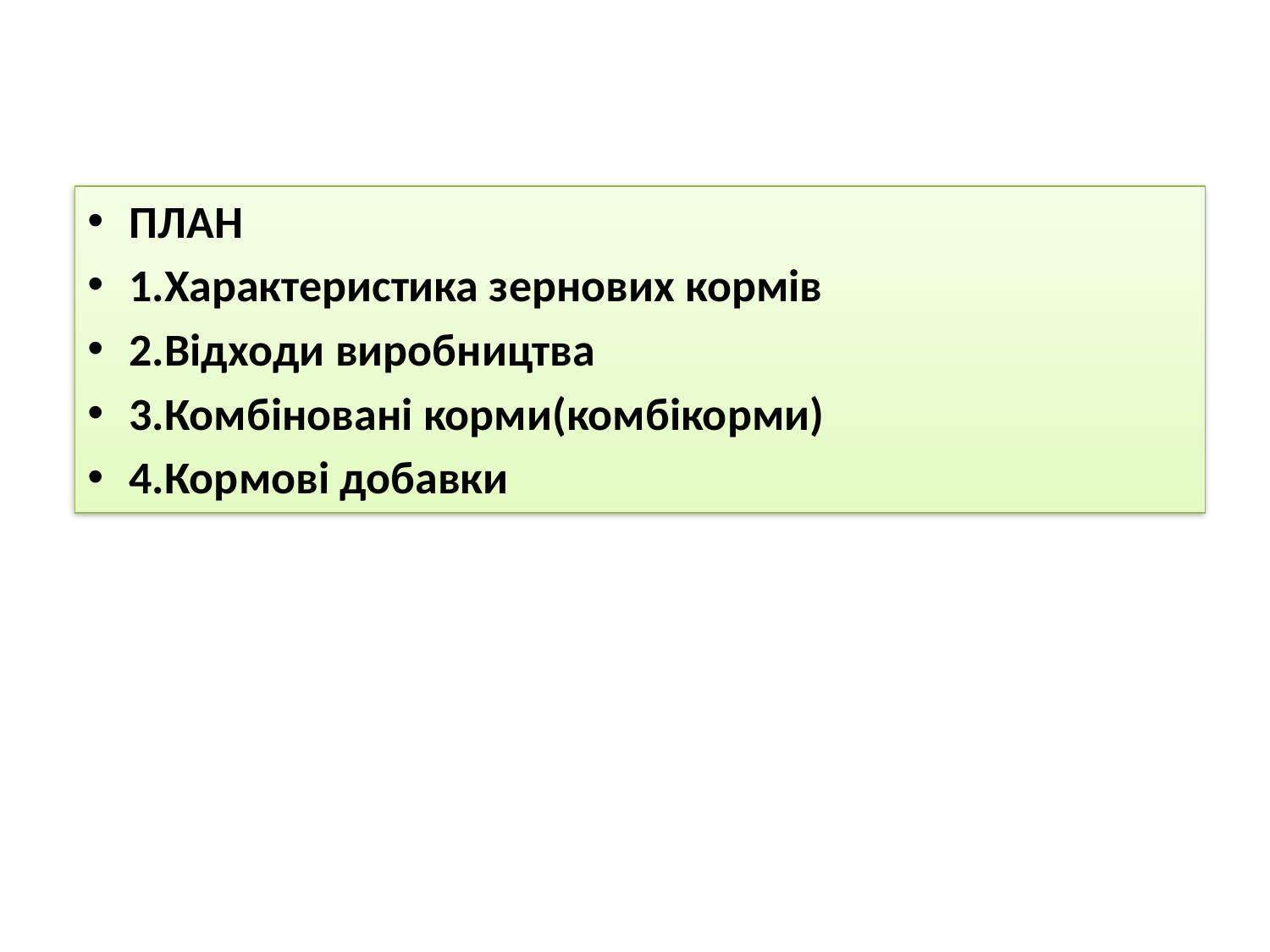

ПЛАН
1.Характеристика зернових кормів
2.Відходи виробництва
3.Комбіновані корми(комбікорми)
4.Кормові добавки